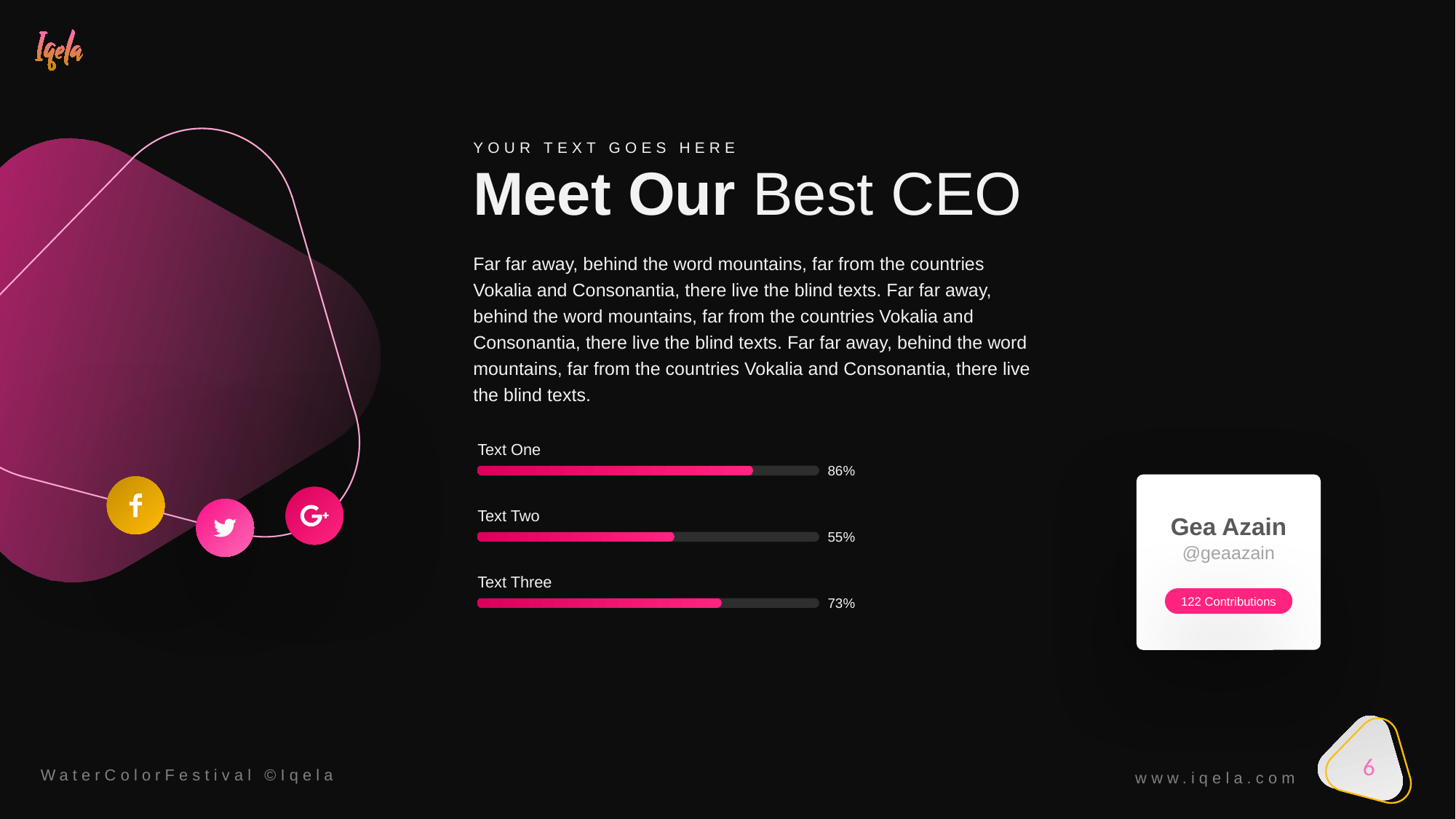

YOUR TEXT GOES HERE
Meet Our Best CEO

Far far away, behind the word mountains, far from the countries Vokalia and Consonantia, there live the blind texts. Far far away, behind the word mountains, far from the countries Vokalia and Consonantia, there live the blind texts. Far far away, behind the word mountains, far from the countries Vokalia and Consonantia, there live the blind texts.
Text One
86%

Text Two
55%

Gea Azain
@geaazain
122 Contributions
Text Three
73%

6